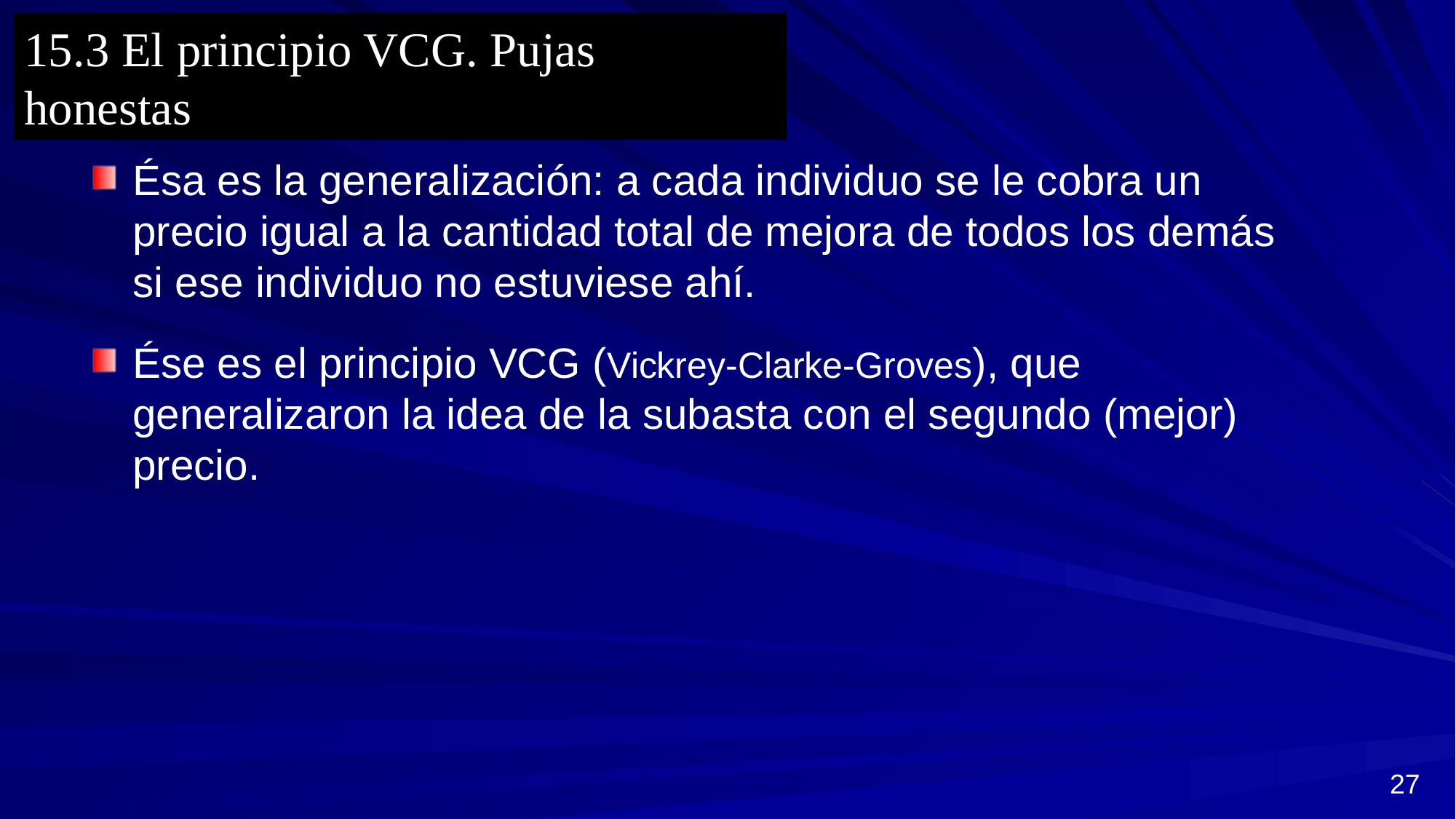

15.3 El principio VCG. Pujas honestas
Ésa es la generalización: a cada individuo se le cobra un precio igual a la cantidad total de mejora de todos los demás si ese individuo no estuviese ahí.

Ése es el principio VCG (Vickrey-Clarke-Groves), que generalizaron la idea de la subasta con el segundo (mejor) precio.
27